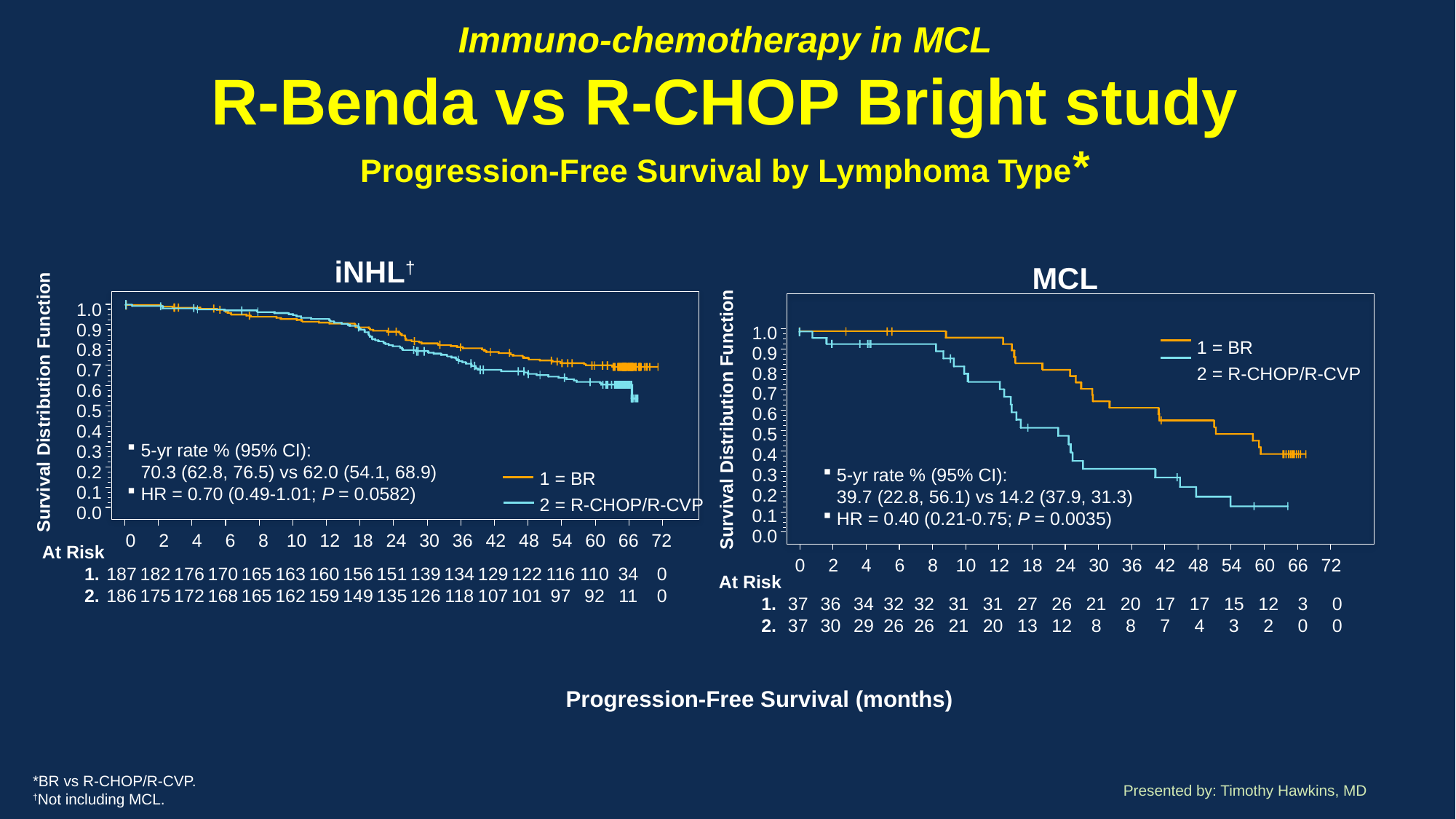

# Immuno-chemotherapy in MCL R-Benda vs R-CHOP Bright study Progression-Free Survival by Lymphoma Type*
iNHL†

1.0
0.9
0.8
0.7
0.6
0.5
0.4
0.3
0.2
0.1
0.0

Survival Distribution Function
5-yr rate % (95% CI):
70.3 (62.8, 76.5) vs 62.0 (54.1, 68.9)
HR = 0.70 (0.49-1.01; P = 0.0582)
1 = BR
2 = R-CHOP/R-CVP
MCL

1.0
0.9
0.8
0.7
0.6
0.5
0.4
0.3
0.2
0.1
0.0

1 = BR
2 = R-CHOP/R-CVP
Survival Distribution Function
5-yr rate % (95% CI):
39.7 (22.8, 56.1) vs 14.2 (37.9, 31.3)
HR = 0.40 (0.21-0.75; P = 0.0035)
0
2
4
6
8
10
12
18
24
30
36
42
48
54
60
66
72
0
2
4
6
8
10
12
18
24
30
36
42
48
54
60
66
72
| At Risk |  |  |  |  |  |  |  |  |  |  |  |  |  |  |  |  |  |
| --- | --- | --- | --- | --- | --- | --- | --- | --- | --- | --- | --- | --- | --- | --- | --- | --- | --- |
| 1. | 187 | 182 | 176 | 170 | 165 | 163 | 160 | 156 | 151 | 139 | 134 | 129 | 122 | 116 | 110 | 34 | 0 |
| 2. | 186 | 175 | 172 | 168 | 165 | 162 | 159 | 149 | 135 | 126 | 118 | 107 | 101 | 97 | 92 | 11 | 0 |
| At Risk |  |  |  |  |  |  |  |  |  |  |  |  |  |  |  |  |  |
| --- | --- | --- | --- | --- | --- | --- | --- | --- | --- | --- | --- | --- | --- | --- | --- | --- | --- |
| 1. | 37 | 36 | 34 | 32 | 32 | 31 | 31 | 27 | 26 | 21 | 20 | 17 | 17 | 15 | 12 | 3 | 0 |
| 2. | 37 | 30 | 29 | 26 | 26 | 21 | 20 | 13 | 12 | 8 | 8 | 7 | 4 | 3 | 2 | 0 | 0 |
Progression-Free Survival (months)
*BR vs R-CHOP/R-CVP.
†Not including MCL.
Presented by: Timothy Hawkins, MD